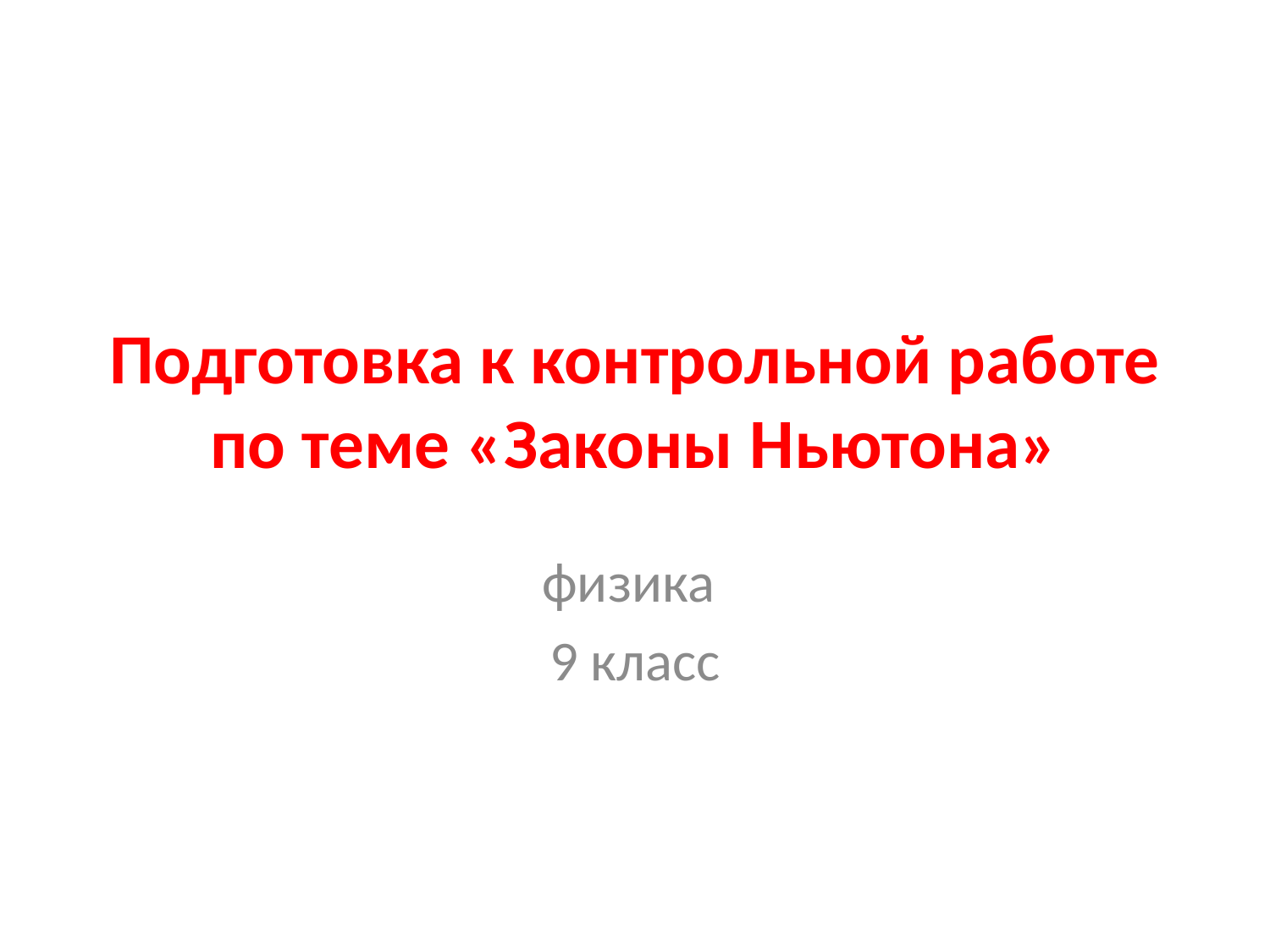

# Подготовка к контрольной работе по теме «Законы Ньютона»
физика
9 класс